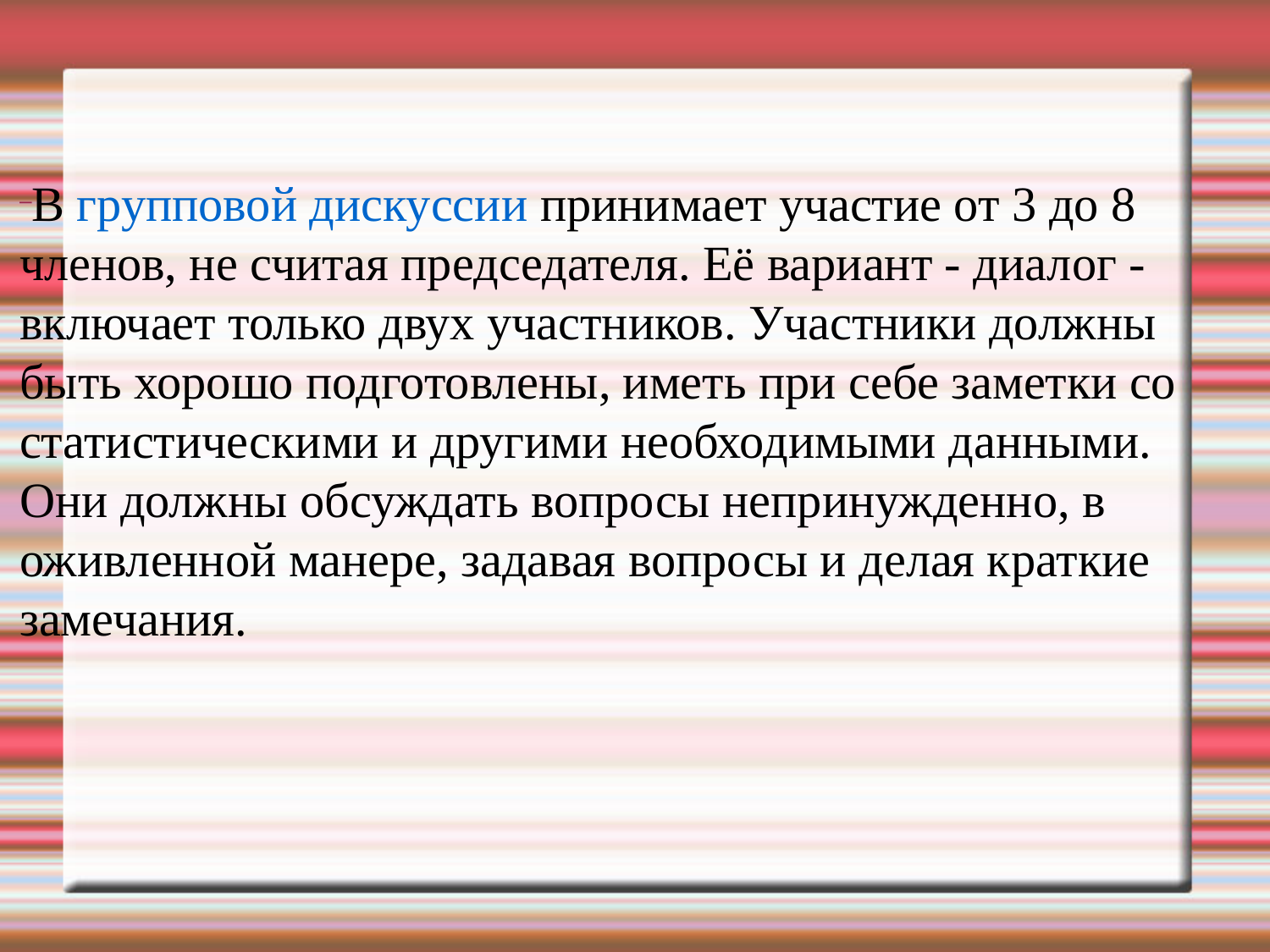

В групповой дискуссии принимает участие от 3 до 8 членов, не считая председателя. Её вариант - диалог - включает только двух участников. Участники должны быть хорошо подготовлены, иметь при себе заметки со статистическими и другими необходимыми данными. Они должны обсуждать вопросы непринужденно, в оживленной манере, задавая вопросы и делая краткие замечания.